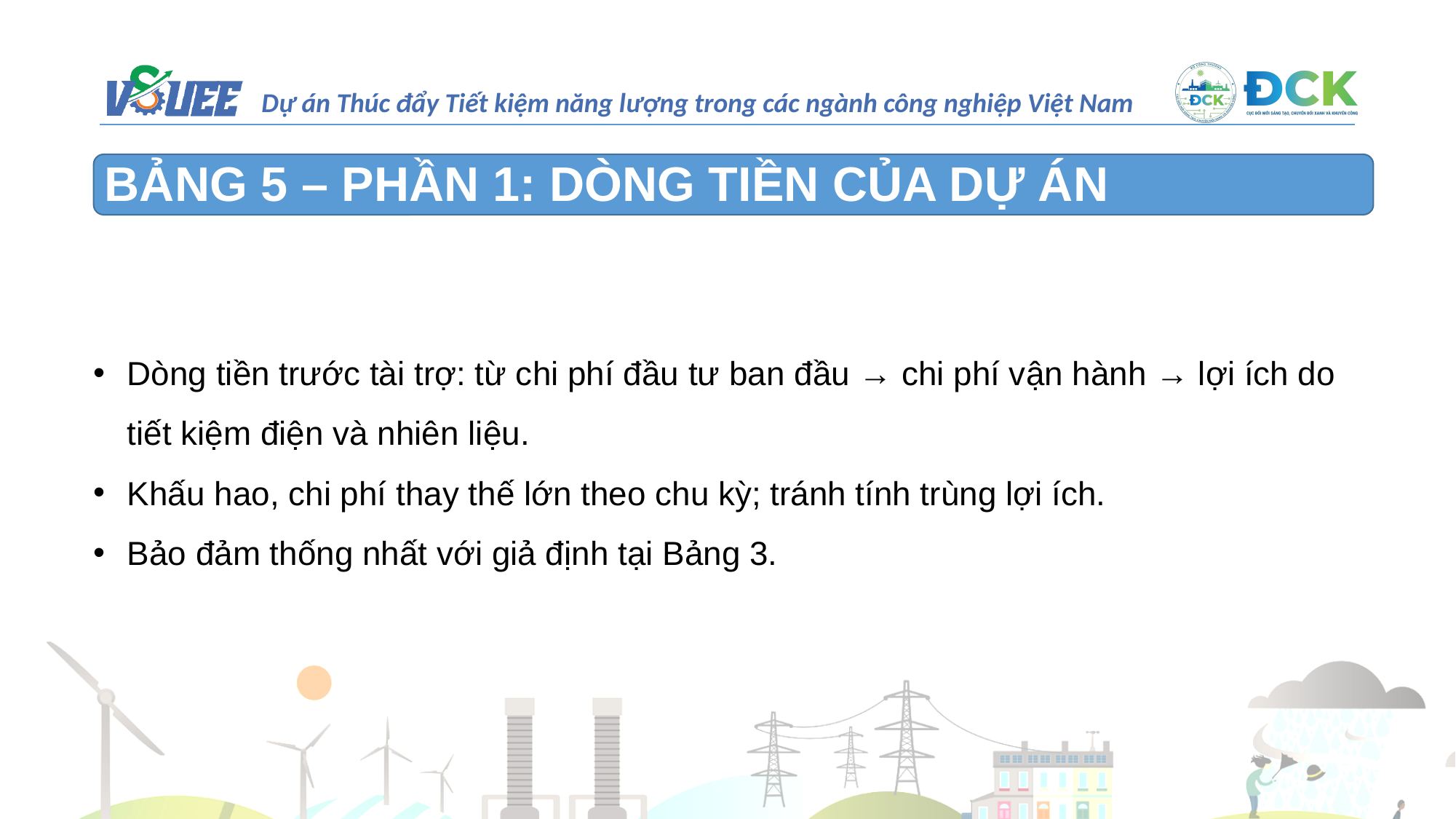

BẢNG 5 – PHẦN 1: DÒNG TIỀN CỦA DỰ ÁN
Dòng tiền trước tài trợ: từ chi phí đầu tư ban đầu → chi phí vận hành → lợi ích do tiết kiệm điện và nhiên liệu.
Khấu hao, chi phí thay thế lớn theo chu kỳ; tránh tính trùng lợi ích.
Bảo đảm thống nhất với giả định tại Bảng 3.